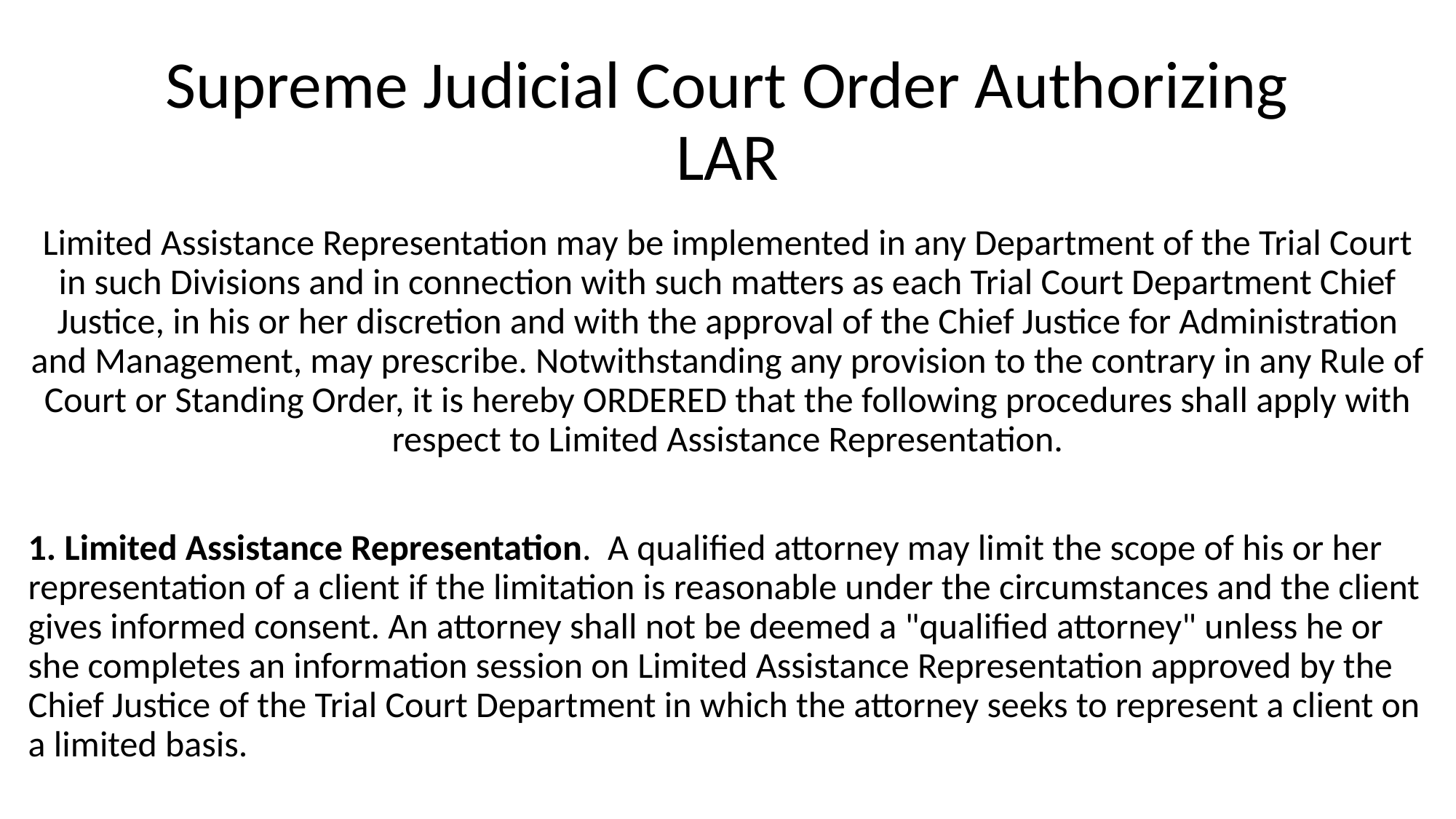

# Supreme Judicial Court Order Authorizing LAR
Limited Assistance Representation may be implemented in any Department of the Trial Court in such Divisions and in connection with such matters as each Trial Court Department Chief Justice, in his or her discretion and with the approval of the Chief Justice for Administration and Management, may prescribe. Notwithstanding any provision to the contrary in any Rule of Court or Standing Order, it is hereby ORDERED that the following procedures shall apply with respect to Limited Assistance Representation.

1. Limited Assistance Representation.  A qualified attorney may limit the scope of his or her representation of a client if the limitation is reasonable under the circumstances and the client gives informed consent. An attorney shall not be deemed a "qualified attorney" unless he or she completes an information session on Limited Assistance Representation approved by the Chief Justice of the Trial Court Department in which the attorney seeks to represent a client on a limited basis.